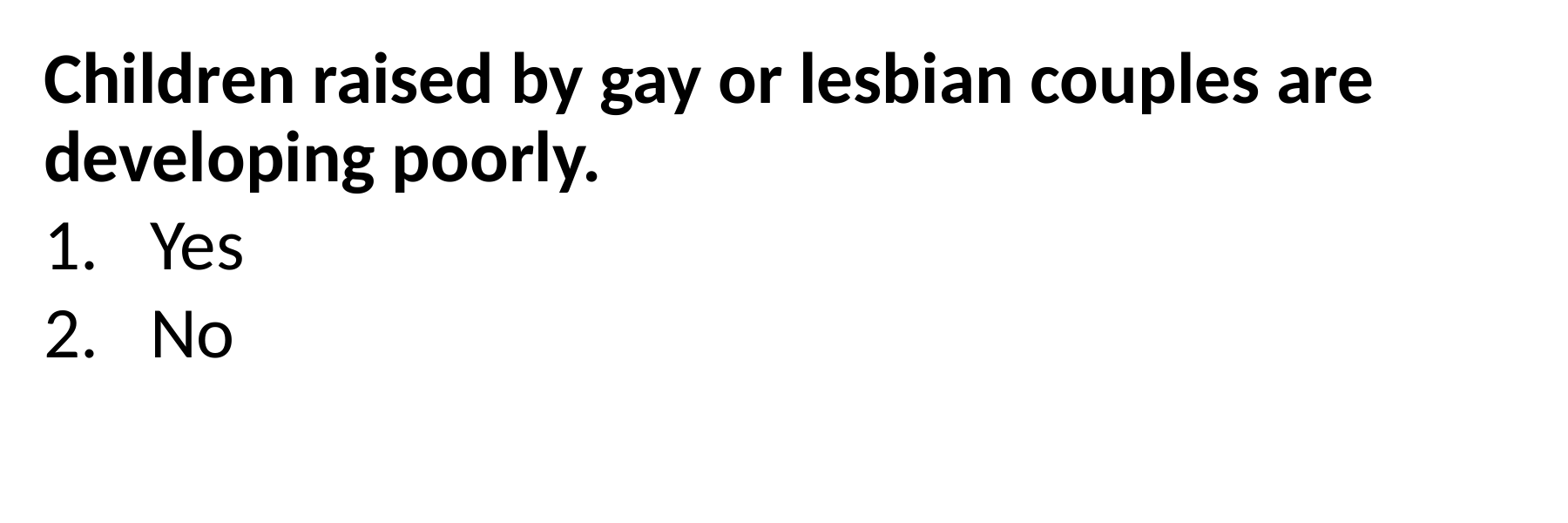

Children raised by gay or lesbian couples are developing poorly.
Yes
No